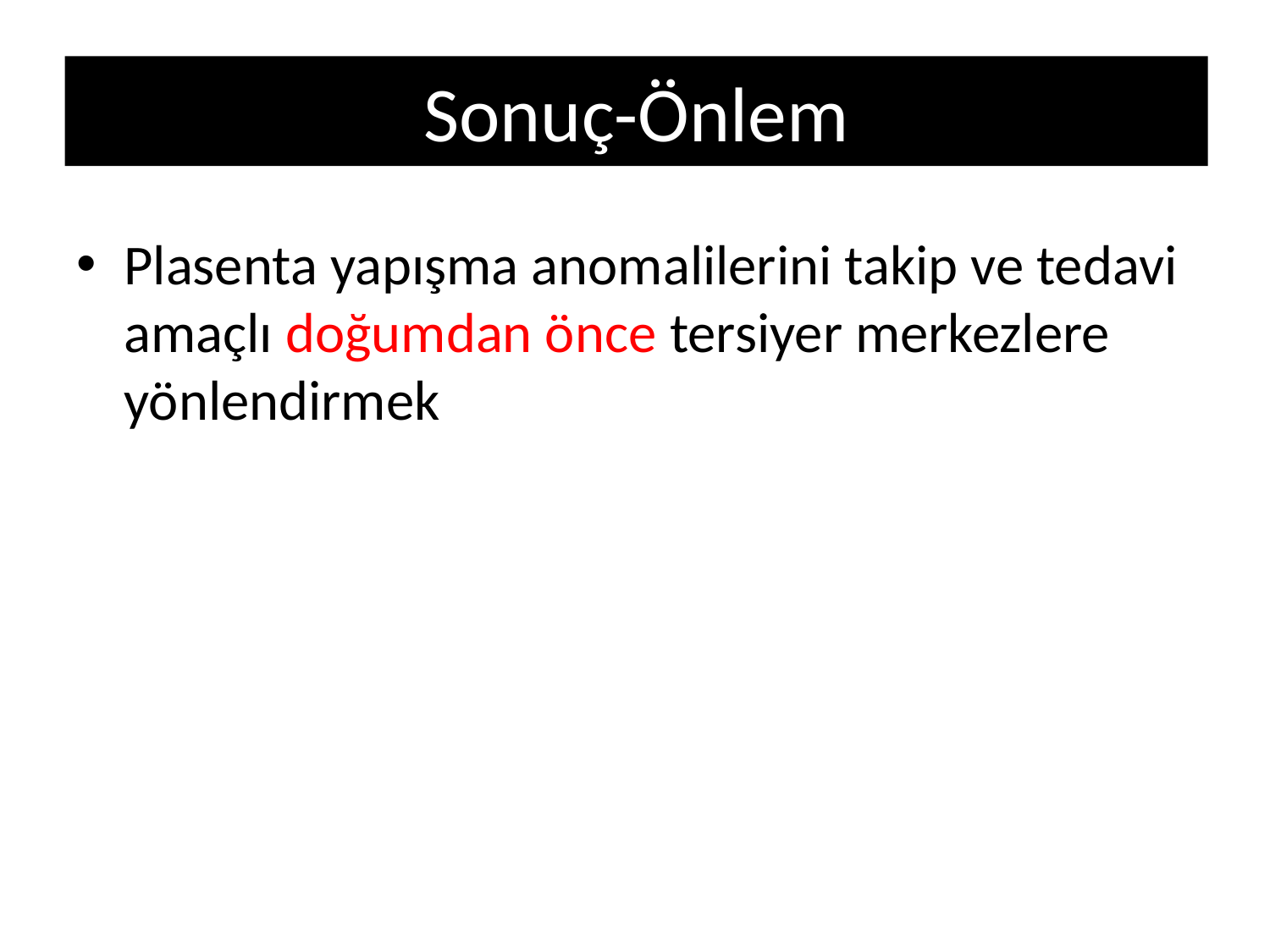

# Sonuç-Önlem
Plasenta yapışma anomalilerini takip ve tedavi amaçlı doğumdan önce tersiyer merkezlere yönlendirmek